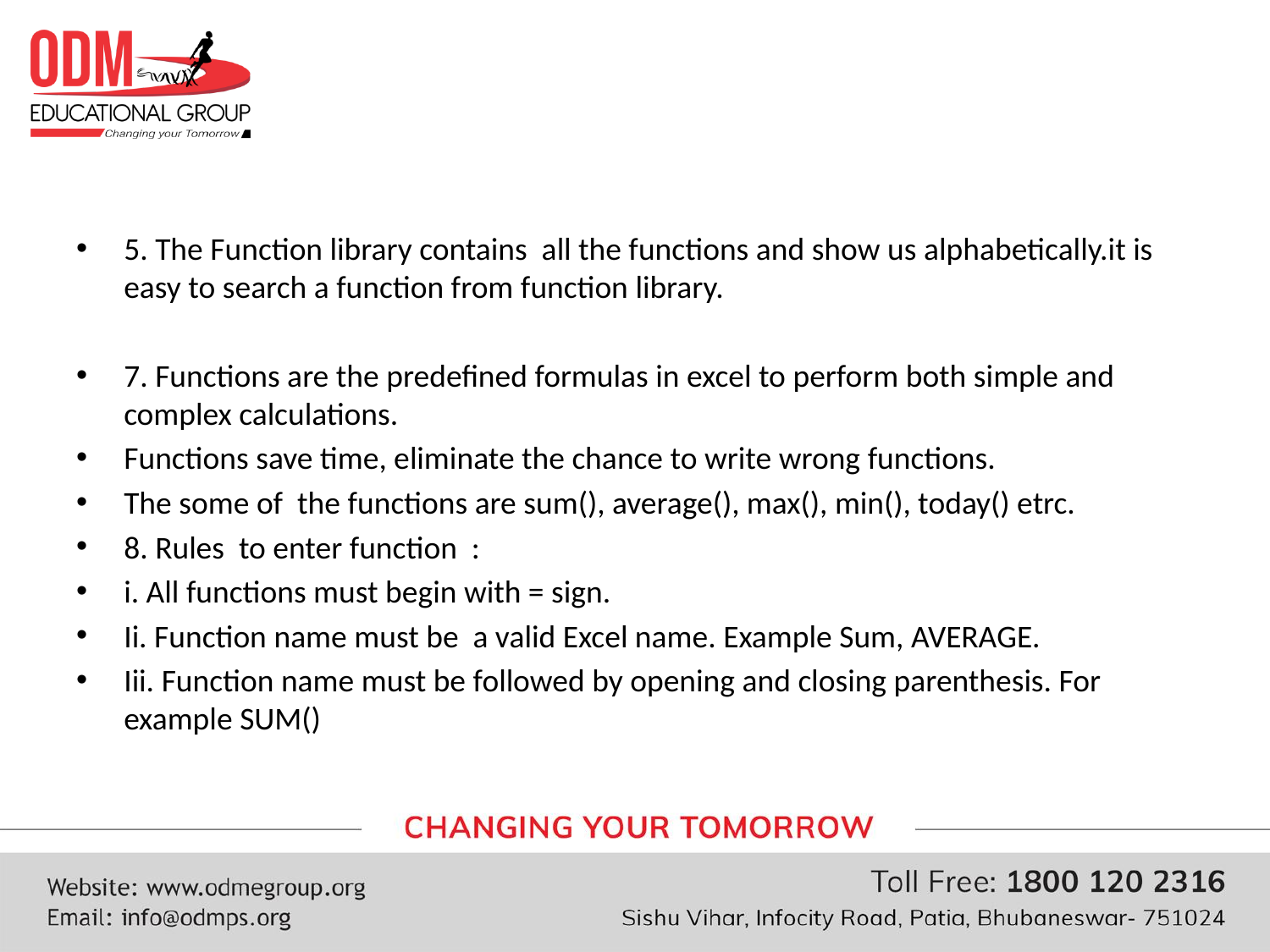

#
5. The Function library contains  all the functions and show us alphabetically.it is easy to search a function from function library.

7. Functions are the predefined formulas in excel to perform both simple and complex calculations.
Functions save time, eliminate the chance to write wrong functions.
The some of  the functions are sum(), average(), max(), min(), today() etrc.
8. Rules  to enter function  :
i. All functions must begin with = sign.
Ii. Function name must be  a valid Excel name. Example Sum, AVERAGE.
Iii. Function name must be followed by opening and closing parenthesis. For example SUM()